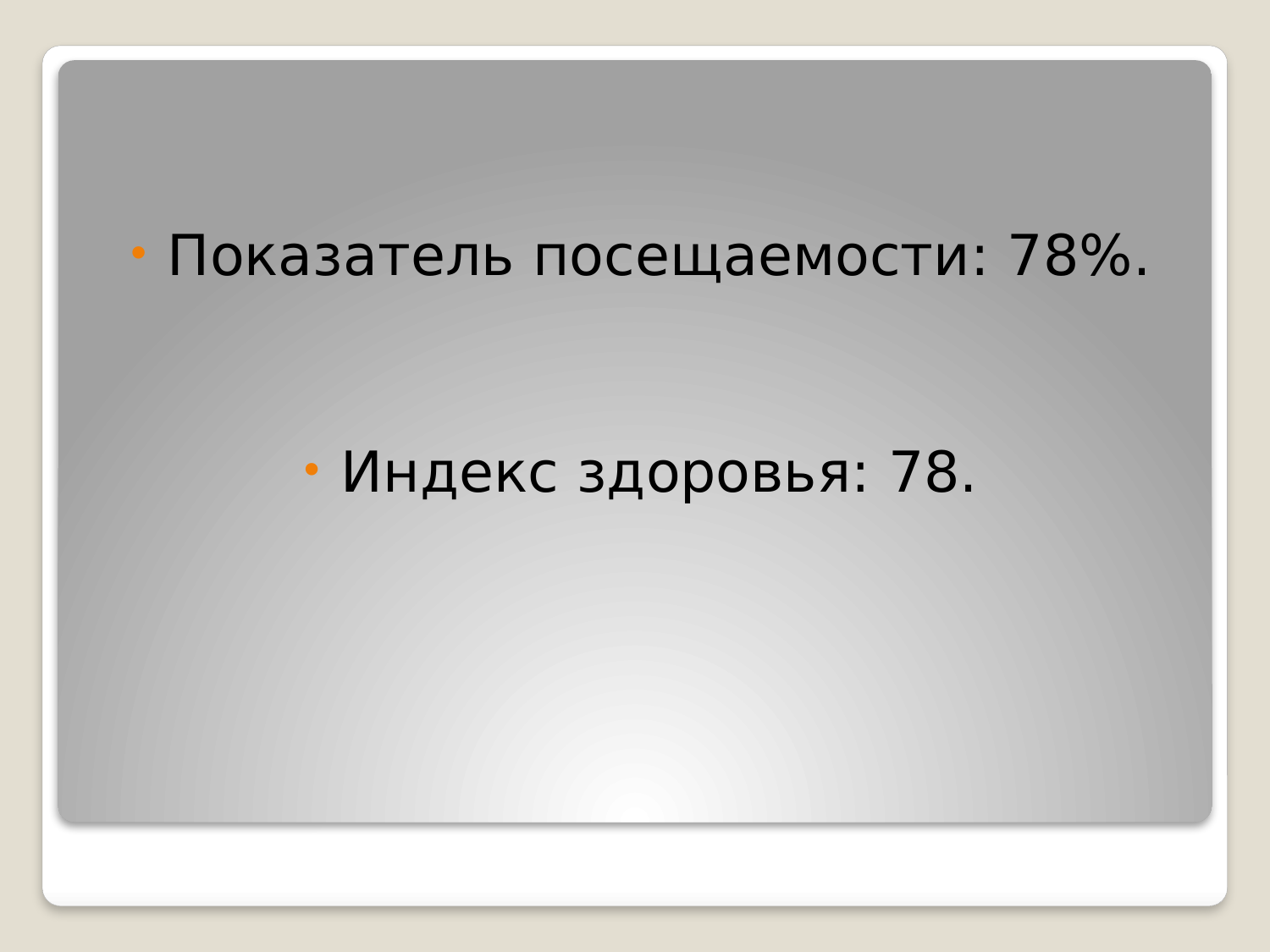

#
Показатель посещаемости: 78%.

Индекс здоровья: 78.